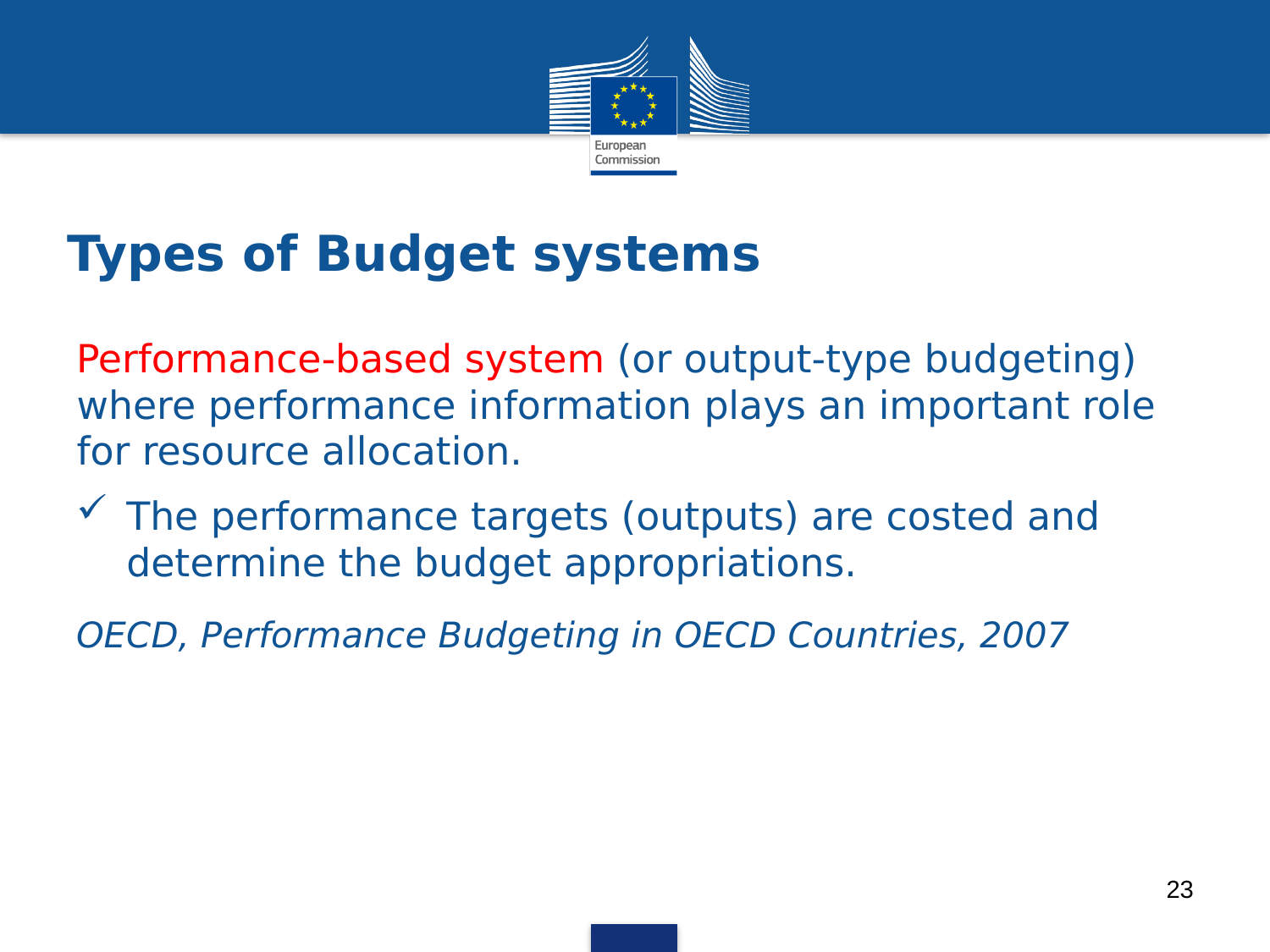

# Types of Budget systems
Performance-based system (or output-type budgeting) where performance information plays an important role for resource allocation.
The performance targets (outputs) are costed and determine the budget appropriations.
OECD, Performance Budgeting in OECD Countries, 2007
23